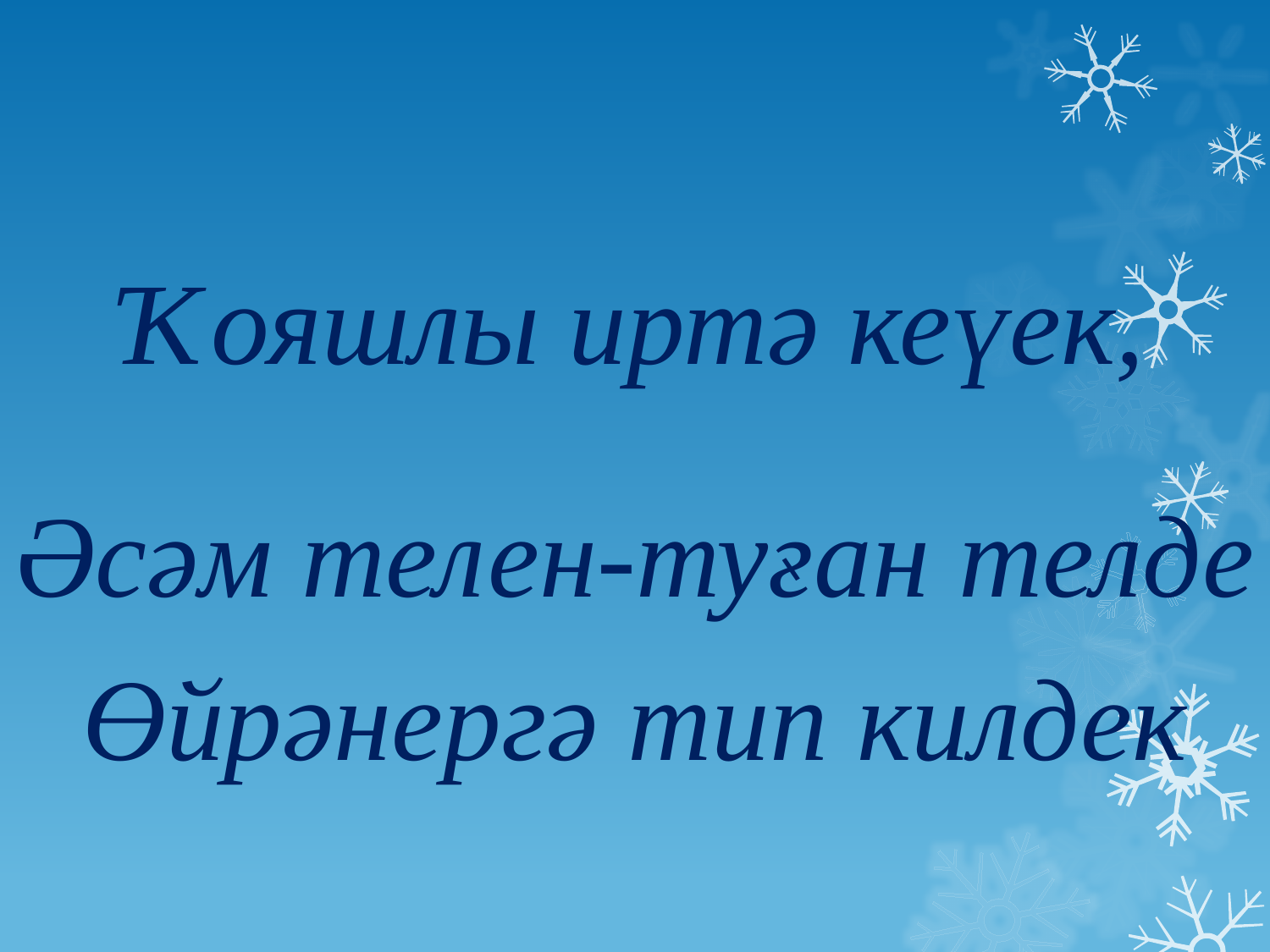

#
Ҡояшлы иртә кеүек,
Әсәм телен-туған телде
Өйрәнергә тип килдек